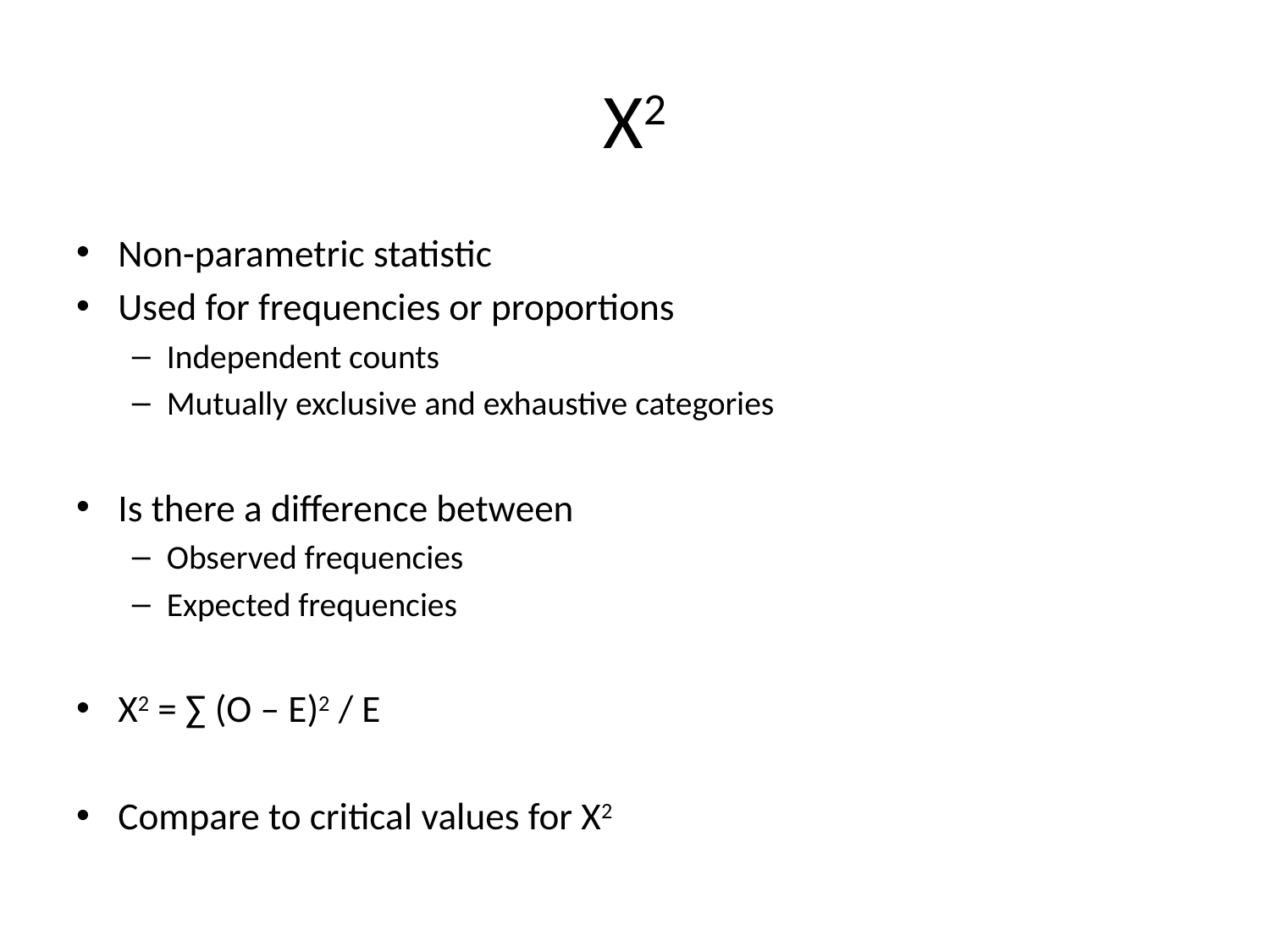

# Χ2
Non-parametric statistic
Used for frequencies or proportions
Independent counts
Mutually exclusive and exhaustive categories

Is there a difference between
Observed frequencies
Expected frequencies

X2 = ∑ (O – E)2 / E

Compare to critical values for X2